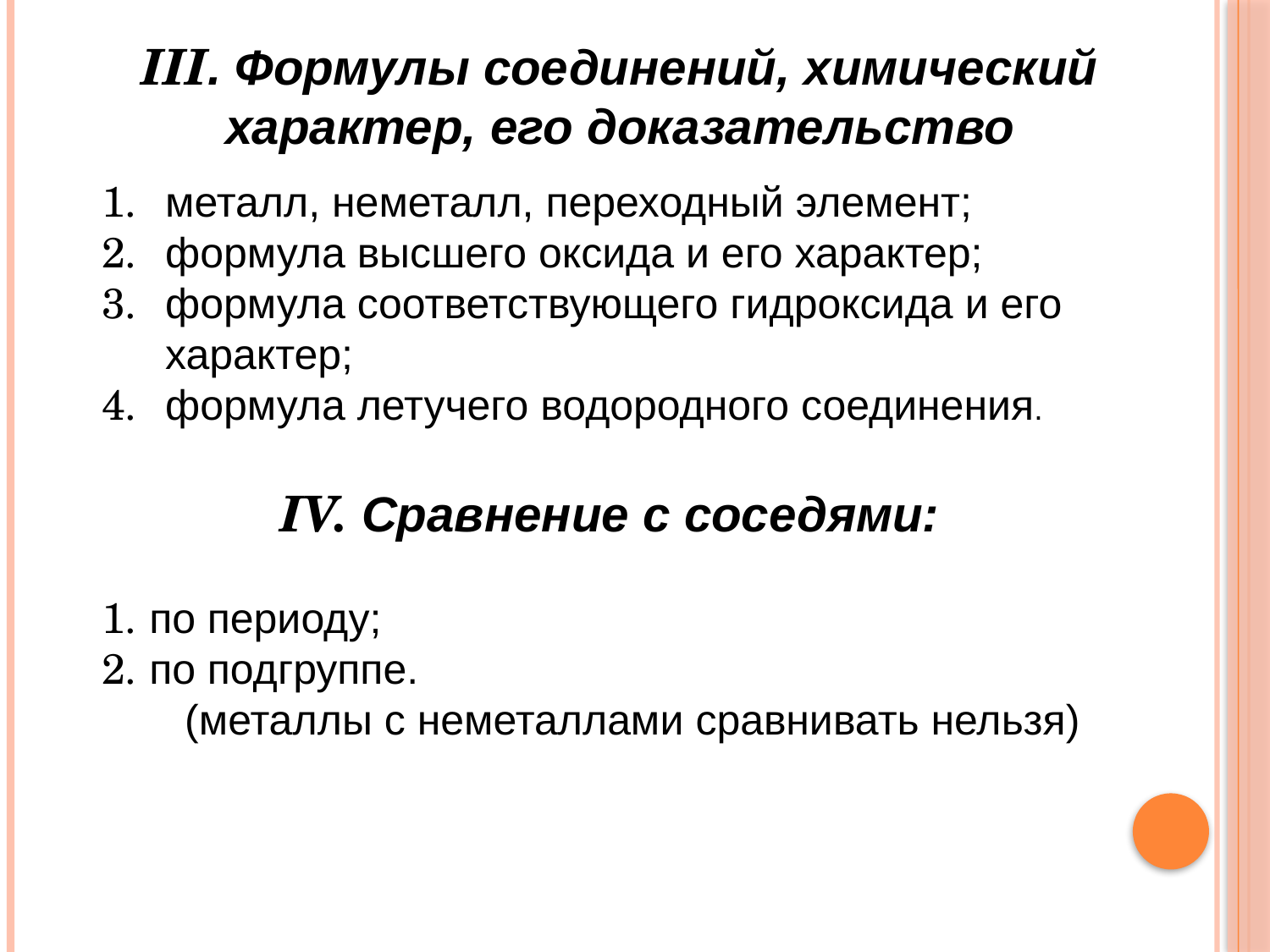

III. Формулы соединений, химический характер, его доказательство
металл, неметалл, переходный элемент;
формула высшего оксида и его характер;
формула соответствующего гидроксида и его характер;
формула летучего водородного соединения.

IV. Сравнение с соседями:

по периоду;
по подгруппе.
       (металлы с неметаллами сравнивать нельзя)